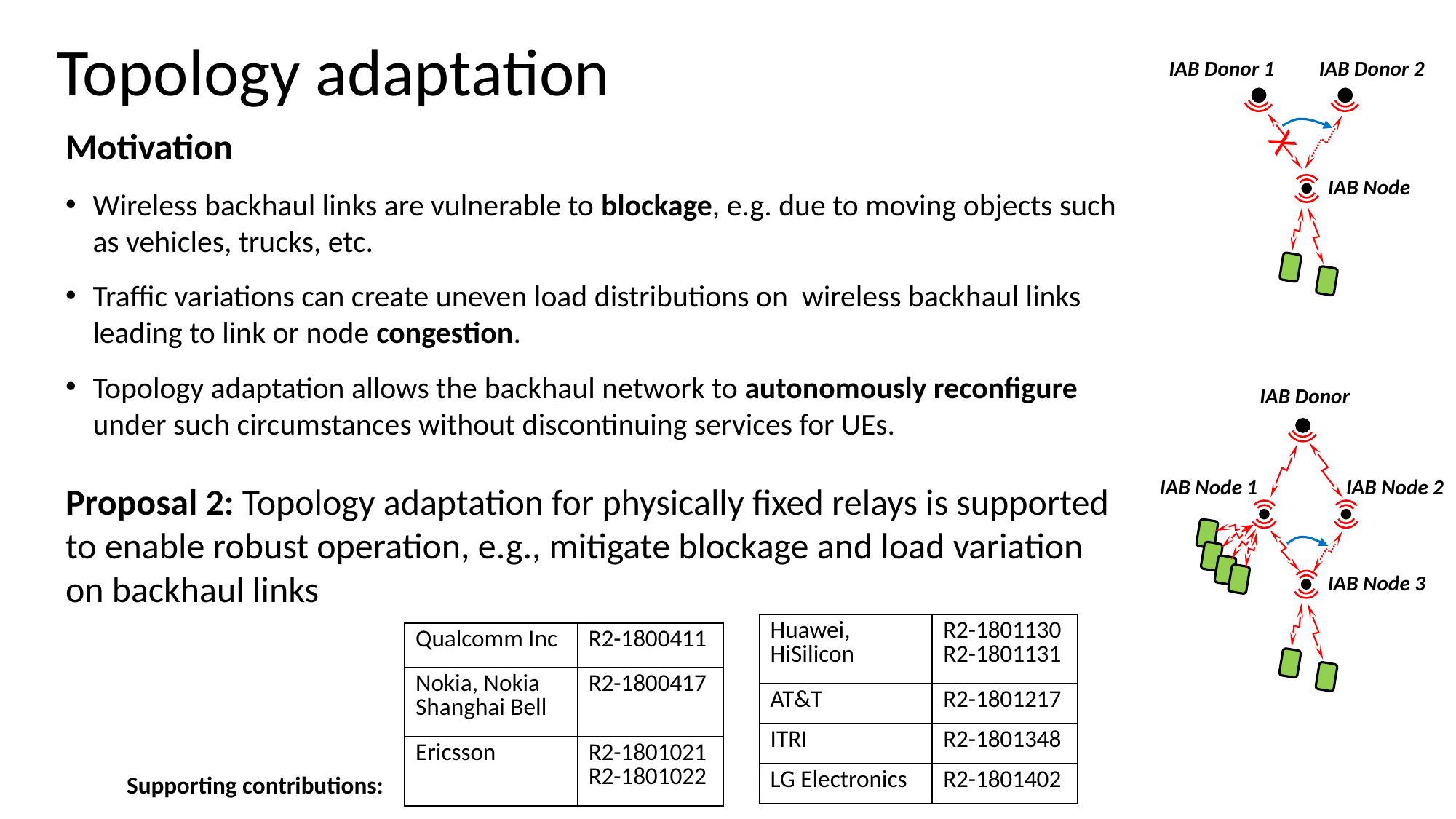

# Topology adaptation
IAB Donor 1
IAB Donor 2

X
Motivation
Wireless backhaul links are vulnerable to blockage, e.g. due to moving objects such as vehicles, trucks, etc.
Traffic variations can create uneven load distributions on  wireless backhaul links leading to link or node congestion.
Topology adaptation allows the backhaul network to autonomously reconfigure under such circumstances without discontinuing services for UEs.

Proposal 2: Topology adaptation for physically fixed relays is supported to enable robust operation, e.g., mitigate blockage and load variation on backhaul links

IAB Node

IAB Donor

IAB Node 1
IAB Node 2

IAB Node 3

| Huawei, HiSilicon | R2-1801130 R2-1801131 |
| --- | --- |
| AT&T | R2-1801217 |
| ITRI | R2-1801348 |
| LG Electronics | R2-1801402 |

| Qualcomm Inc | R2-1800411 |
| --- | --- |
| Nokia, Nokia Shanghai Bell | R2-1800417 |
| Ericsson | R2-1801021 R2-1801022 |

Supporting contributions: